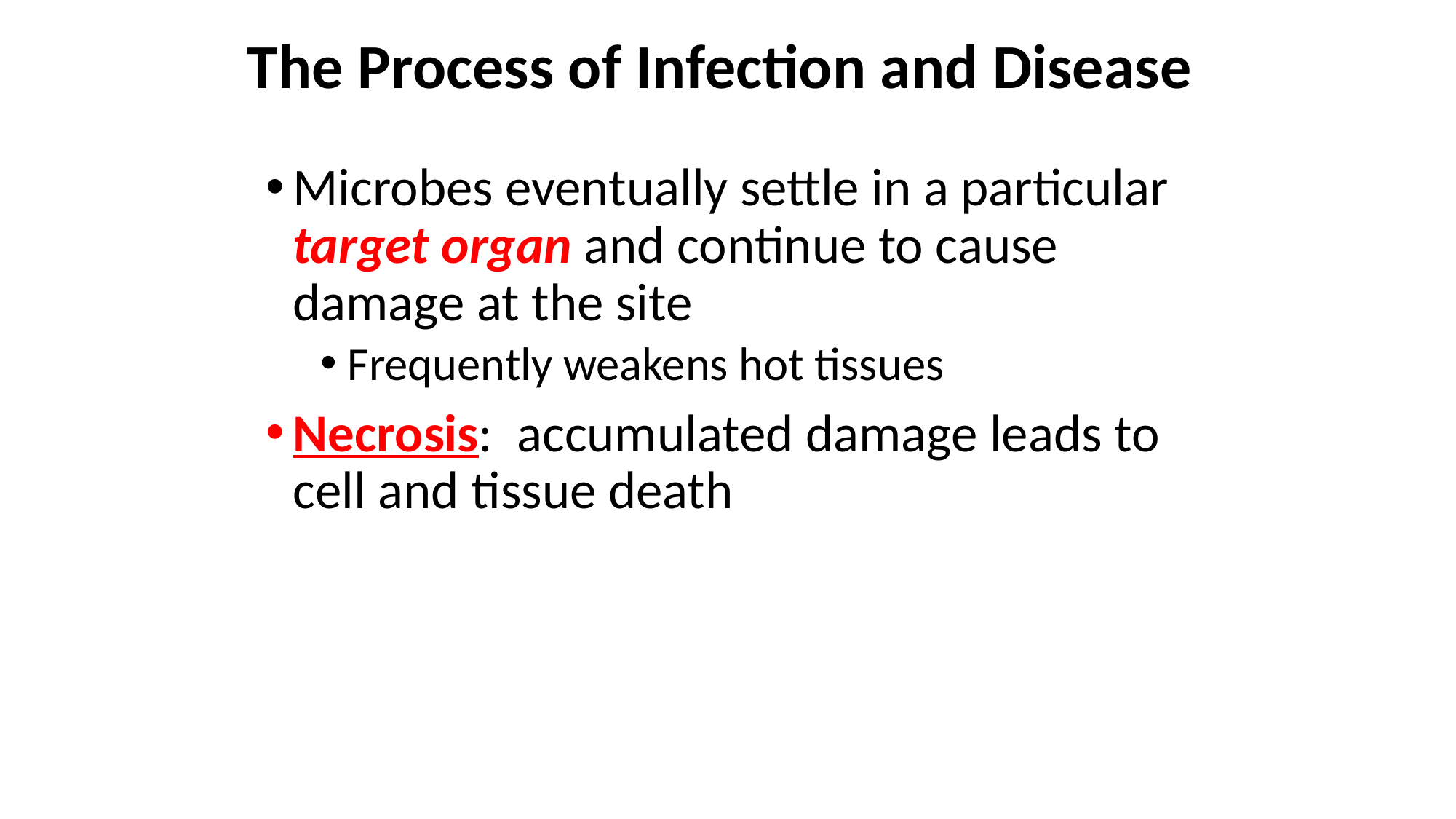

# The Process of Infection and Disease
Microbes eventually settle in a particular target organ and continue to cause damage at the site
Frequently weakens hot tissues
Necrosis:  accumulated damage leads to cell and tissue death